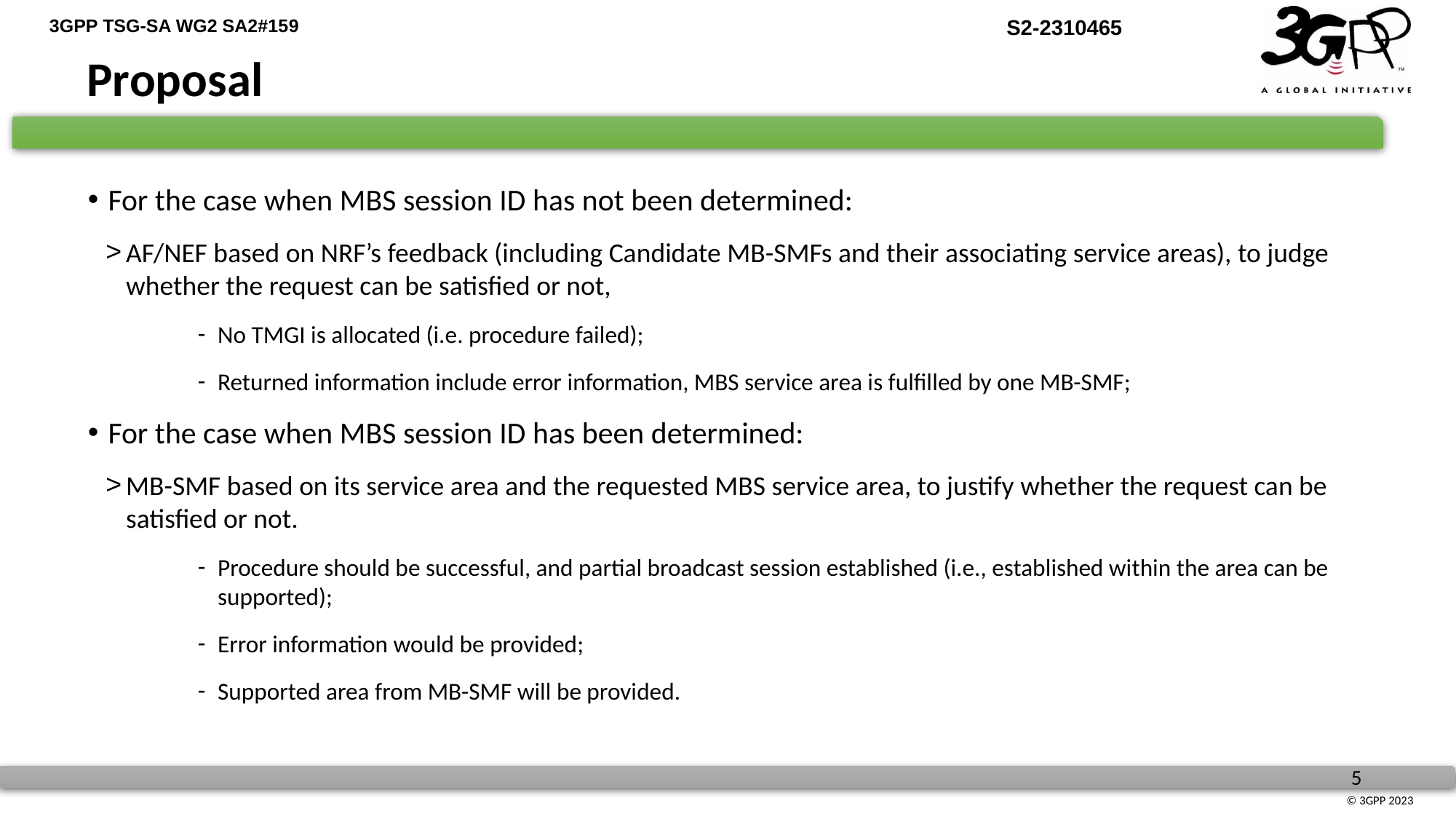

Proposal
For the case when MBS session ID has not been determined:
AF/NEF based on NRF’s feedback (including Candidate MB-SMFs and their associating service areas), to judge whether the request can be satisfied or not,
No TMGI is allocated (i.e. procedure failed);
Returned information include error information, MBS service area is fulfilled by one MB-SMF;
For the case when MBS session ID has been determined:
MB-SMF based on its service area and the requested MBS service area, to justify whether the request can be satisfied or not.
Procedure should be successful, and partial broadcast session established (i.e., established within the area can be supported);
Error information would be provided;
Supported area from MB-SMF will be provided.